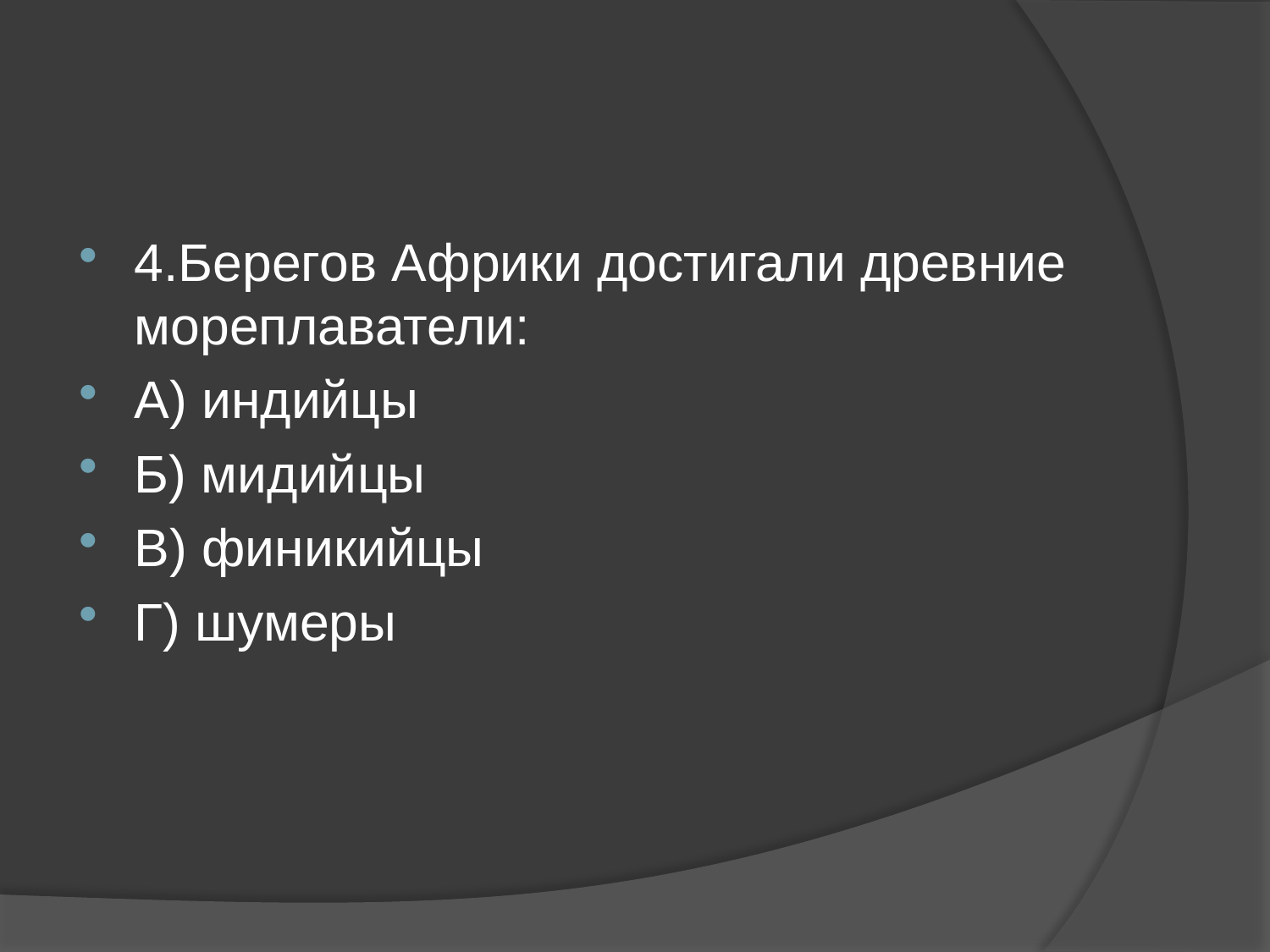

#
4.Берегов Африки достигали древние мореплаватели:
А) индийцы
Б) мидийцы
В) финикийцы
Г) шумеры